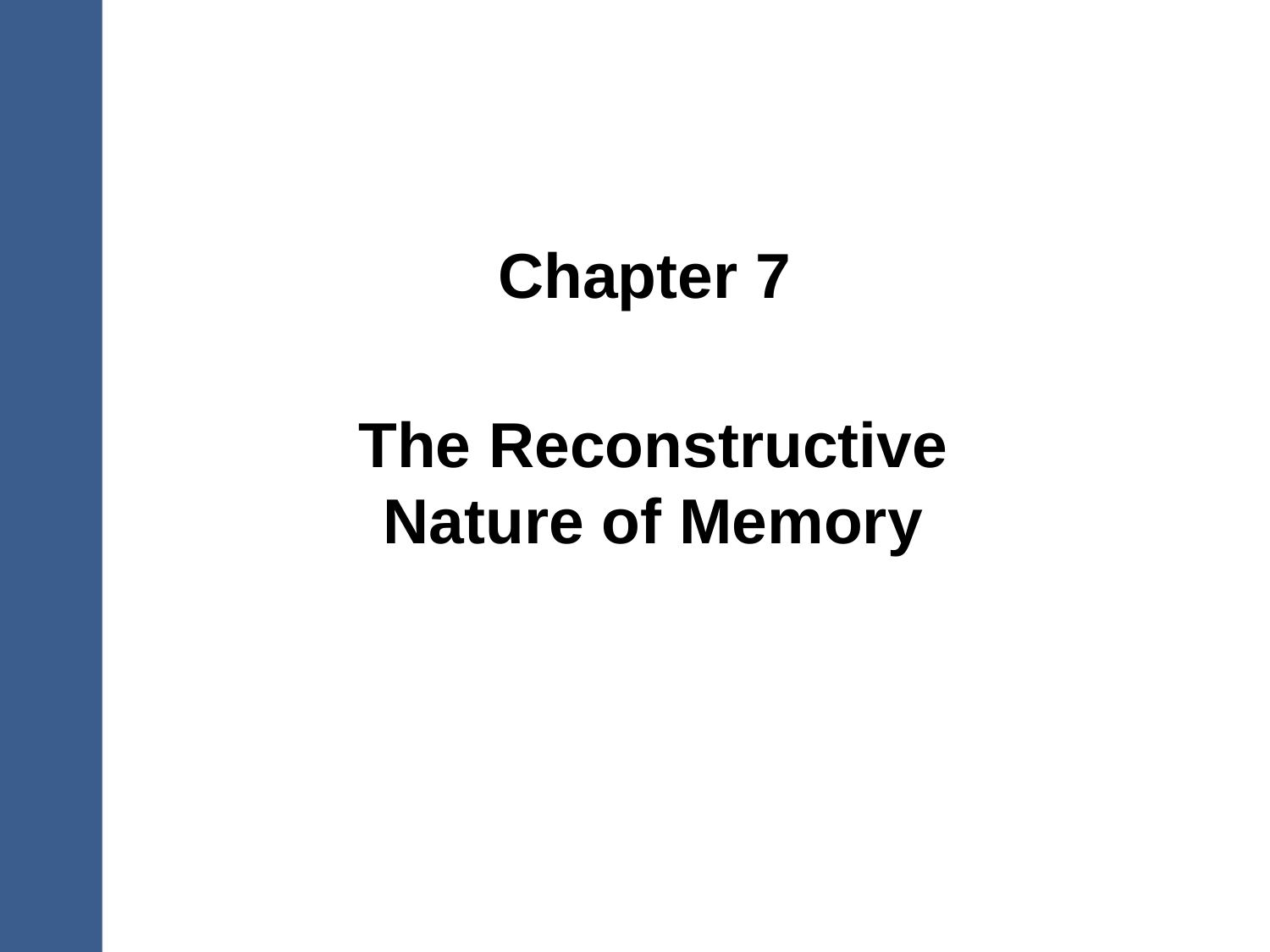

# Chapter 7
The Reconstructive Nature of Memory